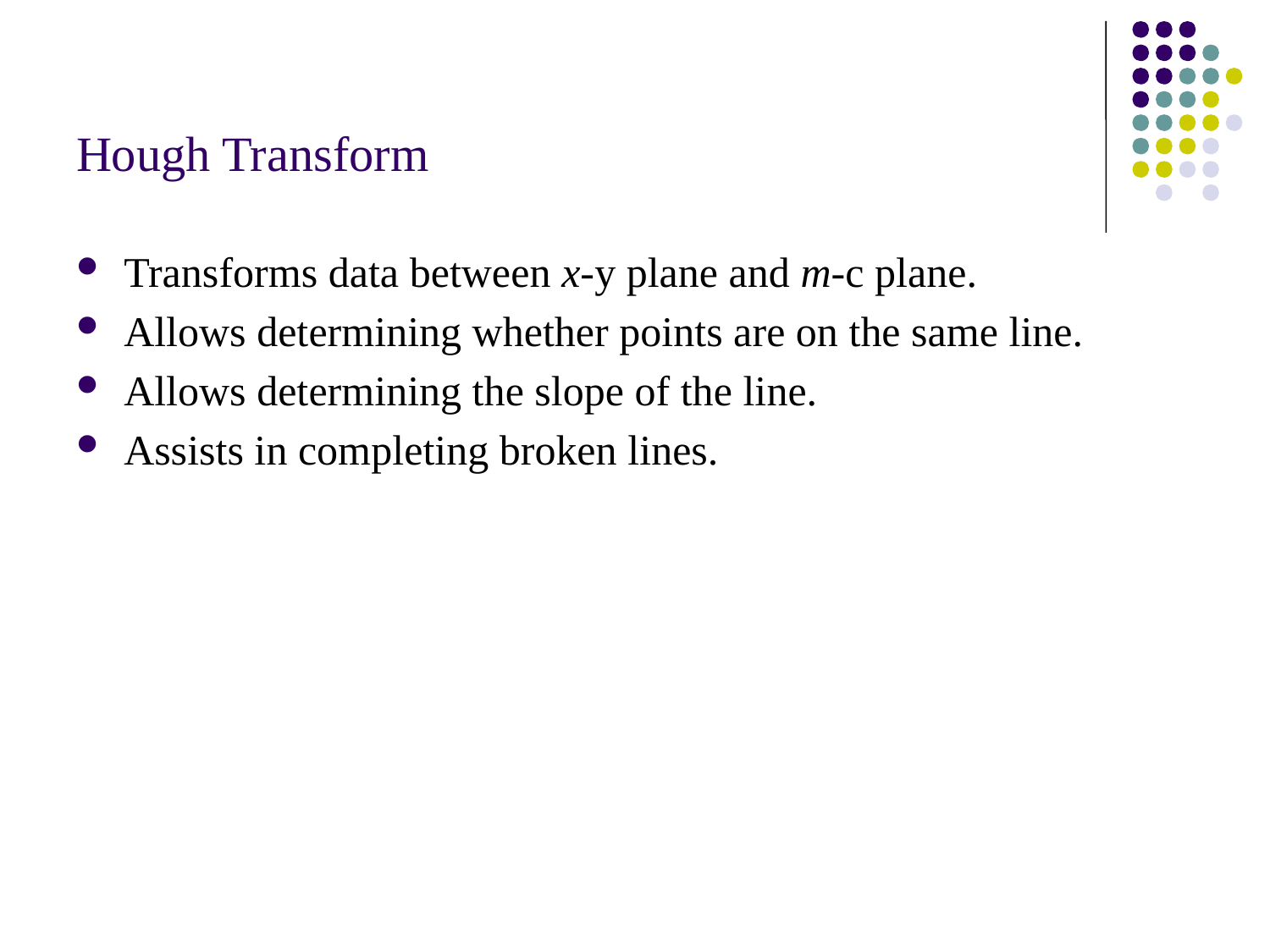

# Hough Transform
Transforms data between x-y plane and m-c plane.
Allows determining whether points are on the same line.
Allows determining the slope of the line.
Assists in completing broken lines.